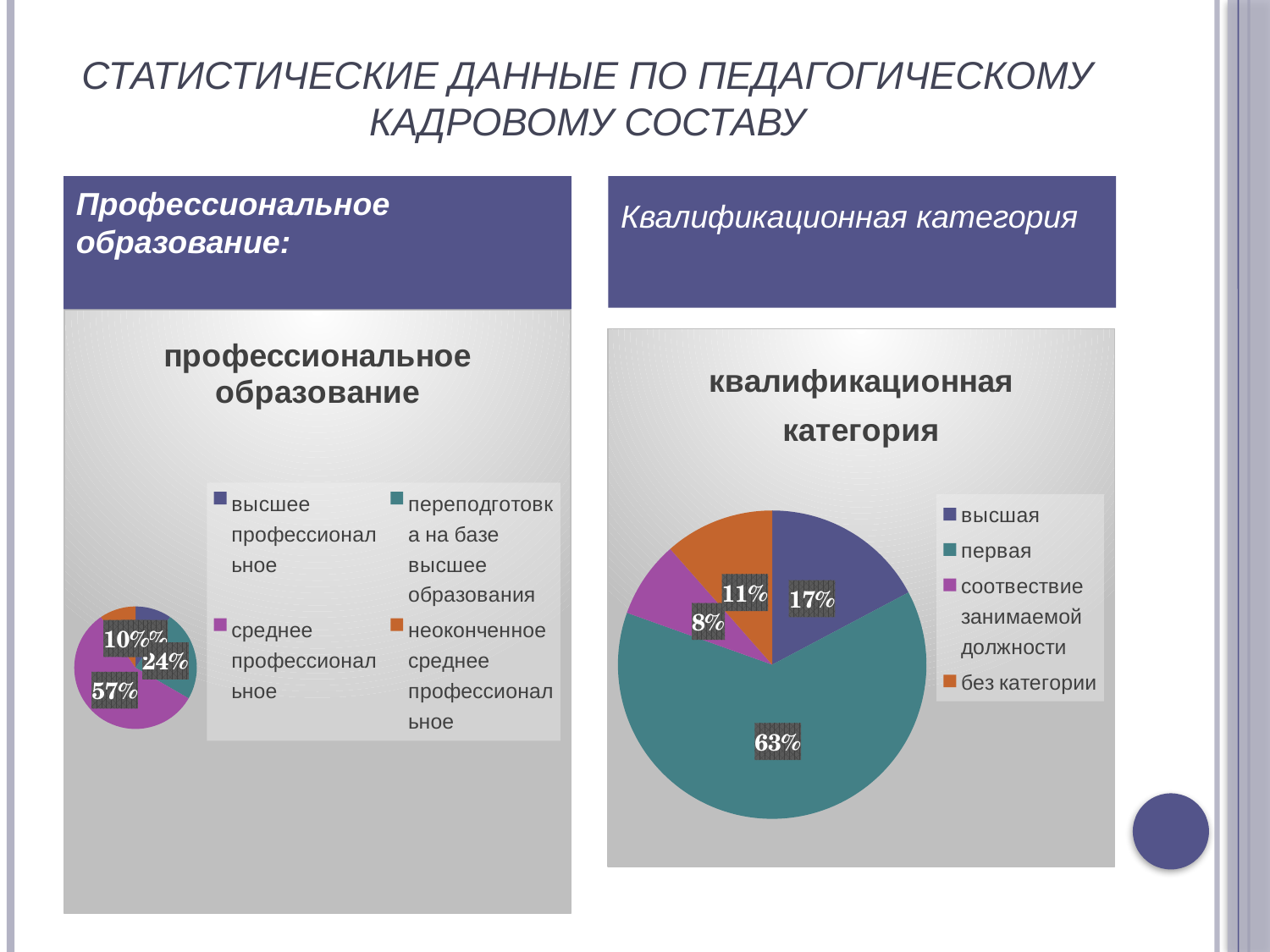

# Статистические данные по педагогическому кадровому составу
Профессиональное образование:
Квалификационная категория

### Chart: профессиональное образование

| Category | профессиональное образование |
|---|---|
| высшее профессиональное  | 2.0 |
| переподготовка на базе высшее образования | 5.0 |
| среднее профессиональное | 12.0 |
| неоконченное среднее профессиональное | 2.0 |

### Chart:

| Category | квалификационная категория |
|---|---|
| высшая | 3.0 |
| первая | 11.0 |
| соотвествие занимаемой должности | 1.4 |
| без категории | 2.0 |